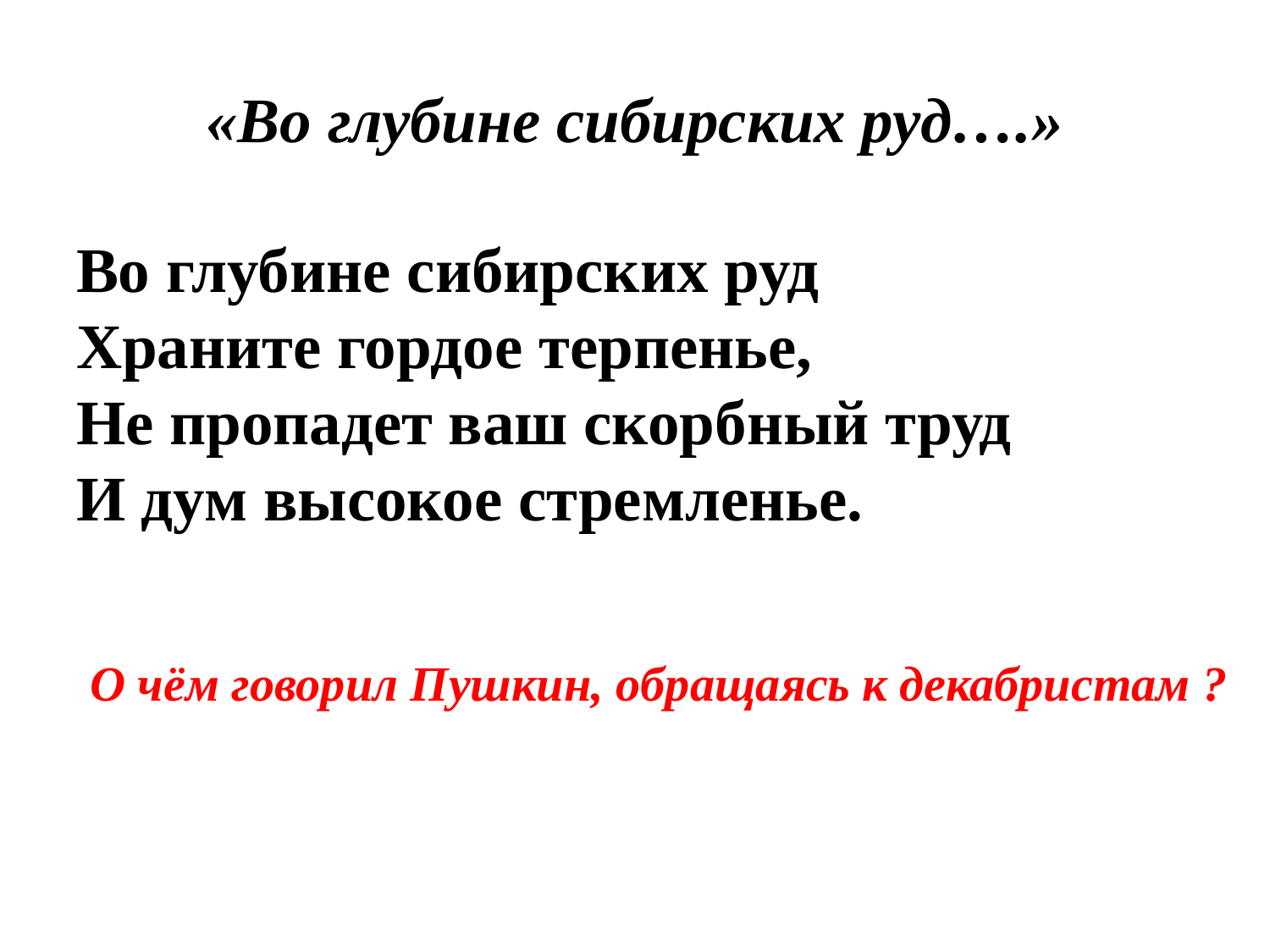

# «Во глубине сибирских руд….»
Во глубине сибирских руд
Храните гордое терпенье,
Не пропадет ваш скорбный труд
И дум высокое стремленье.

О чём говорил Пушкин, обращаясь к декабристам ?